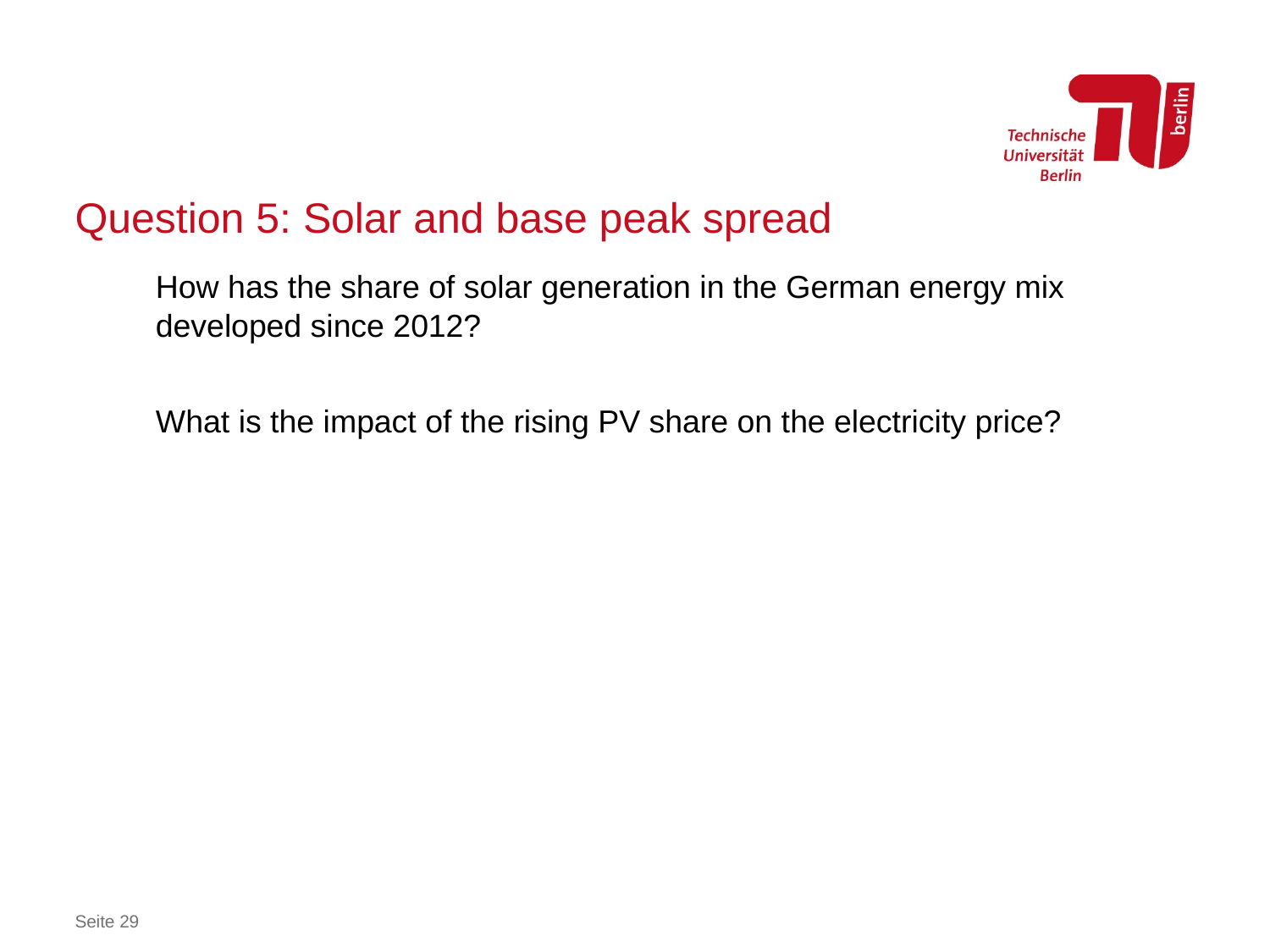

# Question 5: Solar and base peak spread
How has the share of solar generation in the German energy mix developed since 2012?

What is the impact of the rising PV share on the electricity price?
Seite 29